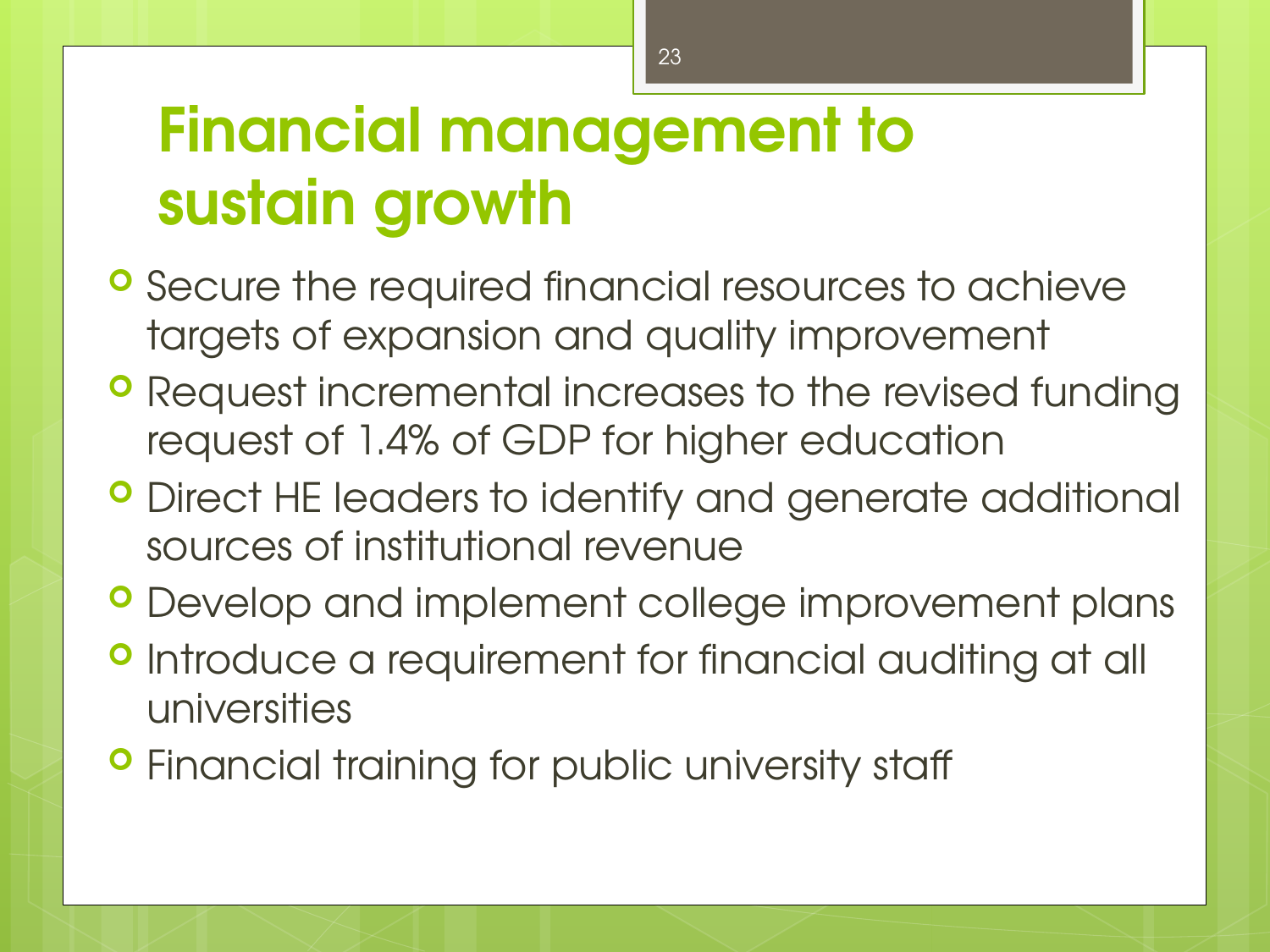

23
# Financial management to sustain growth
Secure the required financial resources to achieve targets of expansion and quality improvement
Request incremental increases to the revised funding request of 1.4% of GDP for higher education
Direct HE leaders to identify and generate additional sources of institutional revenue
Develop and implement college improvement plans
Introduce a requirement for financial auditing at all universities
Financial training for public university staff